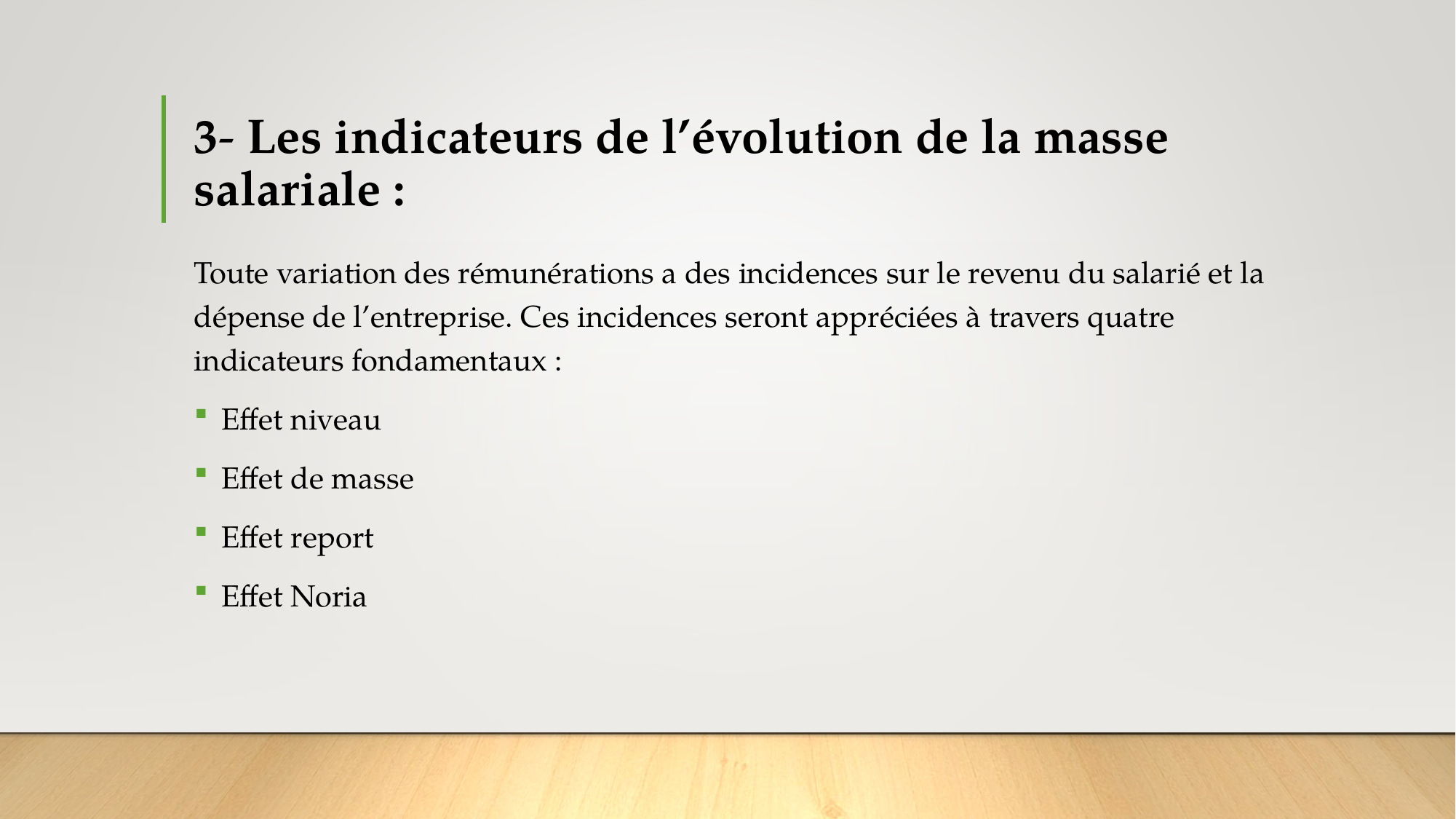

# 3- Les indicateurs de l’évolution de la masse salariale :
Toute variation des rémunérations a des incidences sur le revenu du salarié et la dépense de l’entreprise. Ces incidences seront appréciées à travers quatre indicateurs fondamentaux :
Effet niveau
Effet de masse
Effet report
Effet Noria